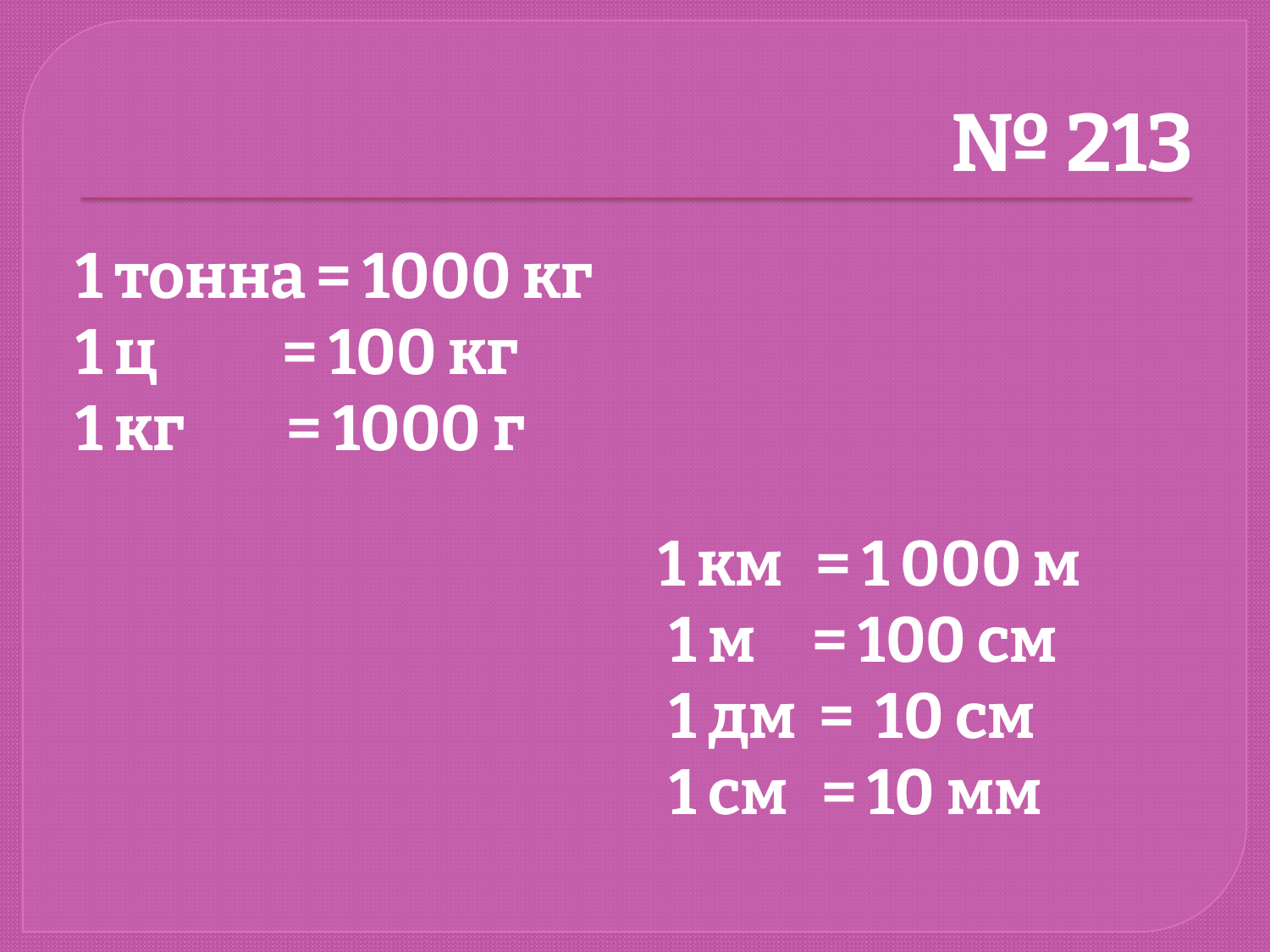

# № 213
1 тонна = 1000 кг
1 ц           = 100 кг
1 кг         = 1000 г

1 км   = 1 000 м
 1 м     = 100 см
 1 дм  =  10 см
 1 см   = 10 мм